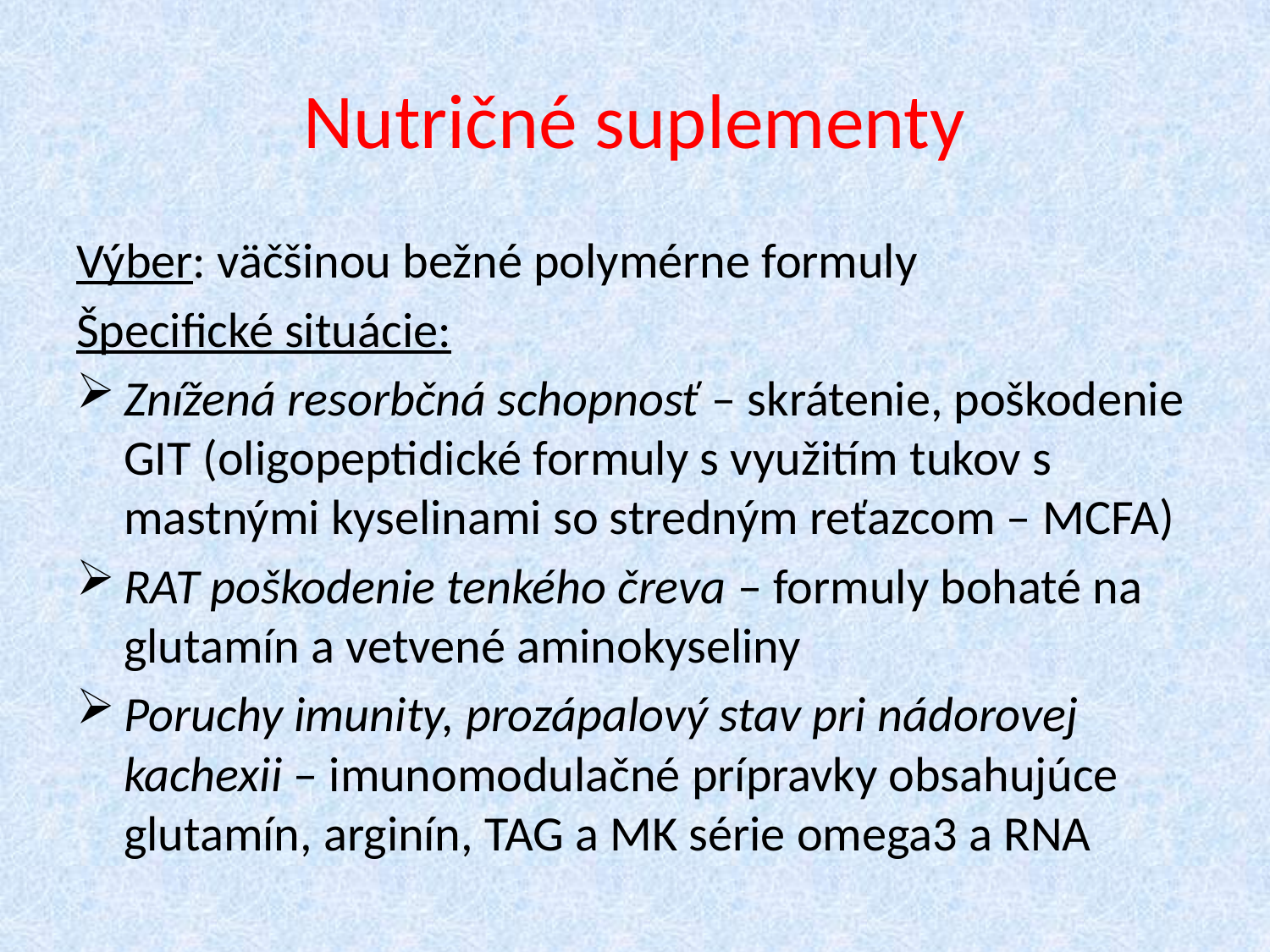

# Nutričné suplementy
Výber: väčšinou bežné polymérne formuly
Špecifické situácie:
Znížená resorbčná schopnosť – skrátenie, poškodenie GIT (oligopeptidické formuly s využitím tukov s mastnými kyselinami so stredným reťazcom – MCFA)
RAT poškodenie tenkého čreva – formuly bohaté na glutamín a vetvené aminokyseliny
Poruchy imunity, prozápalový stav pri nádorovej kachexii – imunomodulačné prípravky obsahujúce glutamín, arginín, TAG a MK série omega3 a RNA